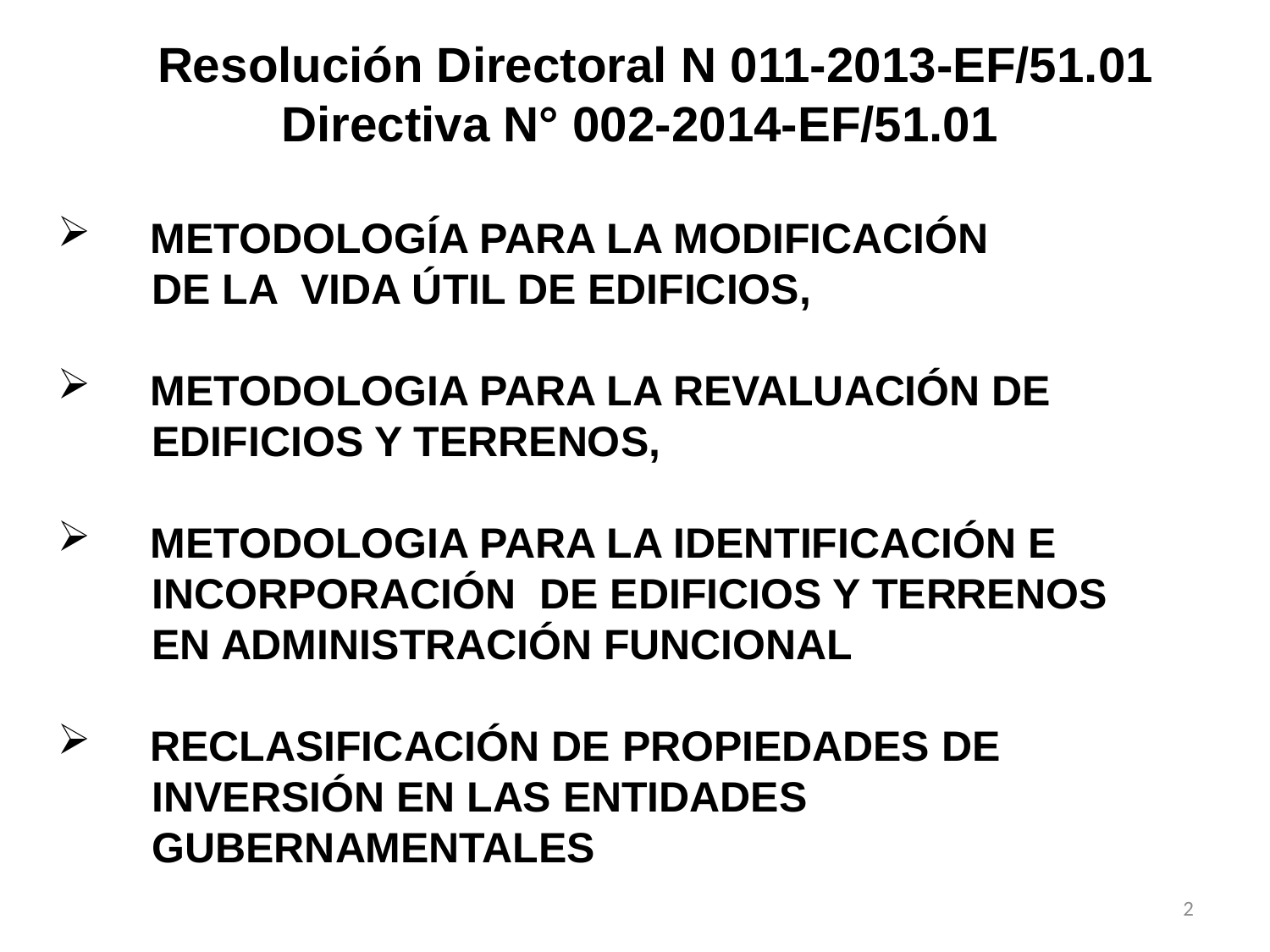

Resolución Directoral N 011-2013-EF/51.01
Directiva N° 002-2014-EF/51.01

     METODOLOGÍA PARA LA MODIFICACIÓN
        DE LA  VIDA ÚTIL DE EDIFICIOS,

     METODOLOGIA PARA LA REVALUACIÓN DE
        EDIFICIOS Y TERRENOS,

     METODOLOGIA PARA LA IDENTIFICACIÓN E
        INCORPORACIÓN  DE EDIFICIOS Y TERRENOS
        EN ADMINISTRACIÓN FUNCIONAL

     RECLASIFICACIÓN DE PROPIEDADES DE
        INVERSIÓN EN LAS ENTIDADES
        GUBERNAMENTALES
2